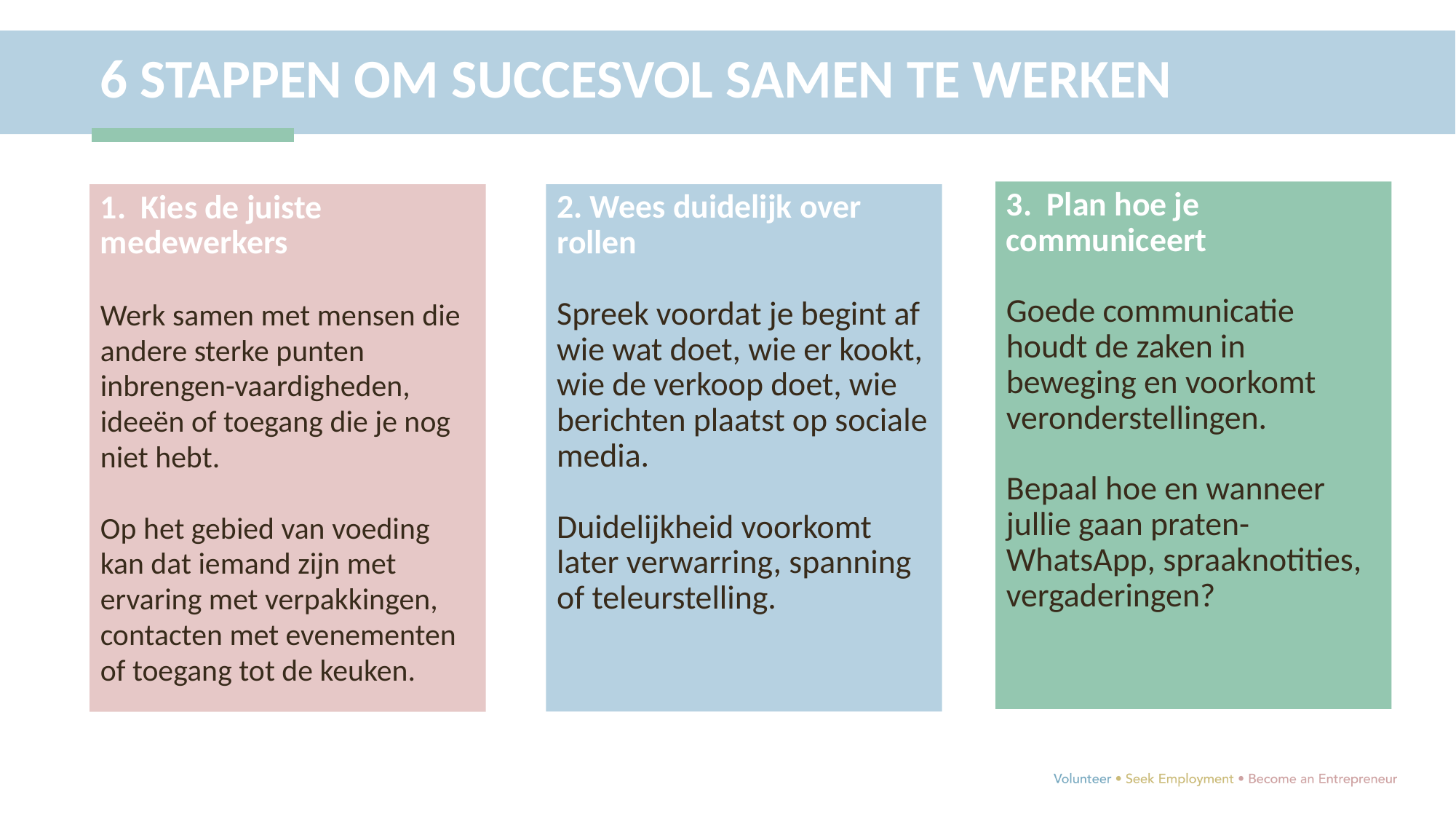

6 STAPPEN OM SUCCESVOL SAMEN TE WERKEN
3.  Plan hoe je communiceert

Goede communicatie houdt de zaken in beweging en voorkomt veronderstellingen.

Bepaal hoe en wanneer jullie gaan praten-WhatsApp, spraaknotities, vergaderingen?

1.  Kies de juiste medewerkers

Werk samen met mensen die andere sterke punten inbrengen-vaardigheden, ideeën of toegang die je nog niet hebt.

Op het gebied van voeding kan dat iemand zijn met ervaring met verpakkingen, contacten met evenementen of toegang tot de keuken.
2. Wees duidelijk over rollen

Spreek voordat je begint af wie wat doet, wie er kookt, wie de verkoop doet, wie berichten plaatst op sociale media.

Duidelijkheid voorkomt later verwarring, spanning of teleurstelling.